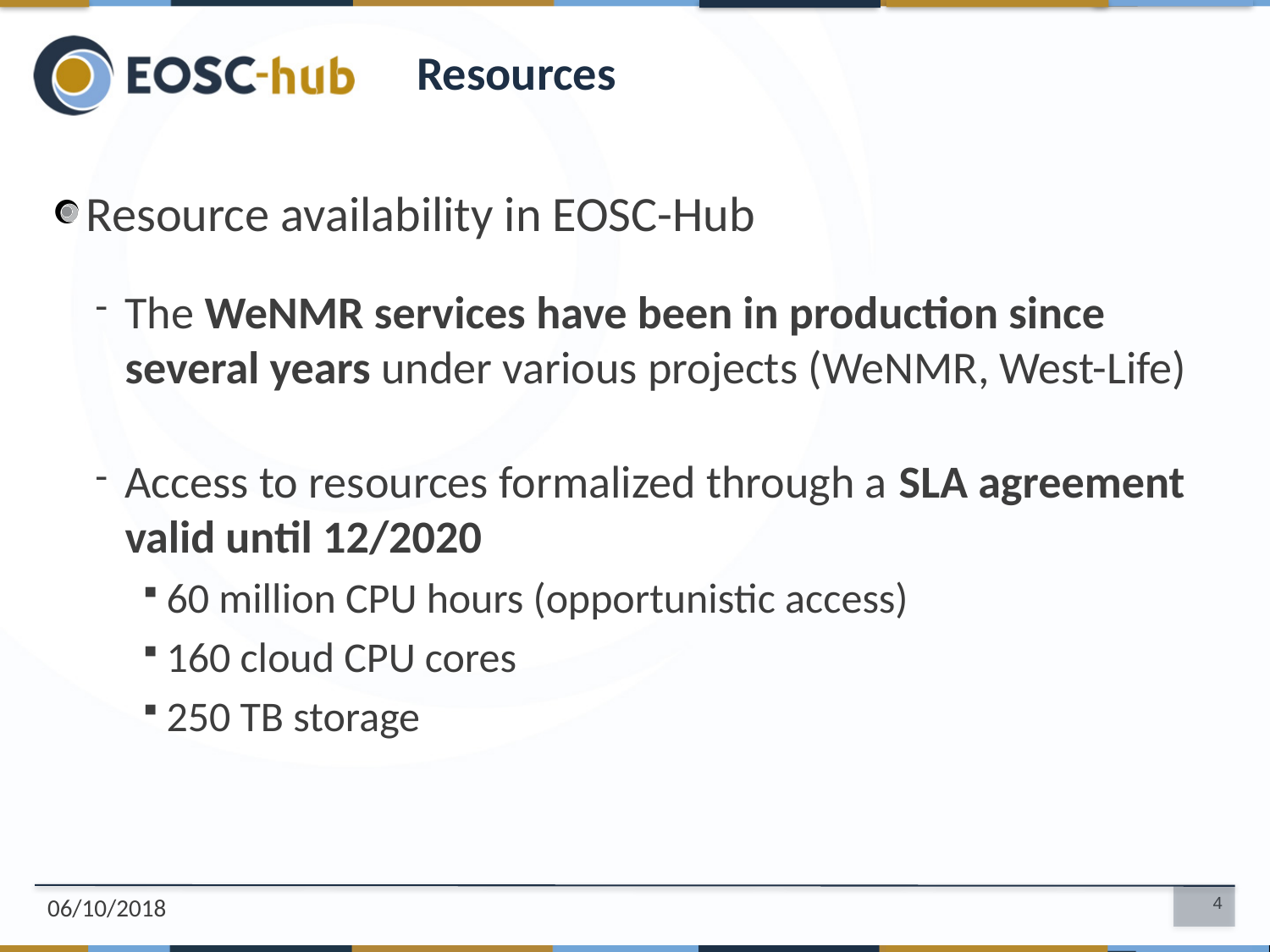

# Resources
Resource availability in EOSC-Hub

The WeNMR services have been in production since several years under various projects (WeNMR, West-Life)

Access to resources formalized through a SLA agreement valid until 12/2020
60 million CPU hours (opportunistic access)
160 cloud CPU cores
250 TB storage
06/10/2018
4